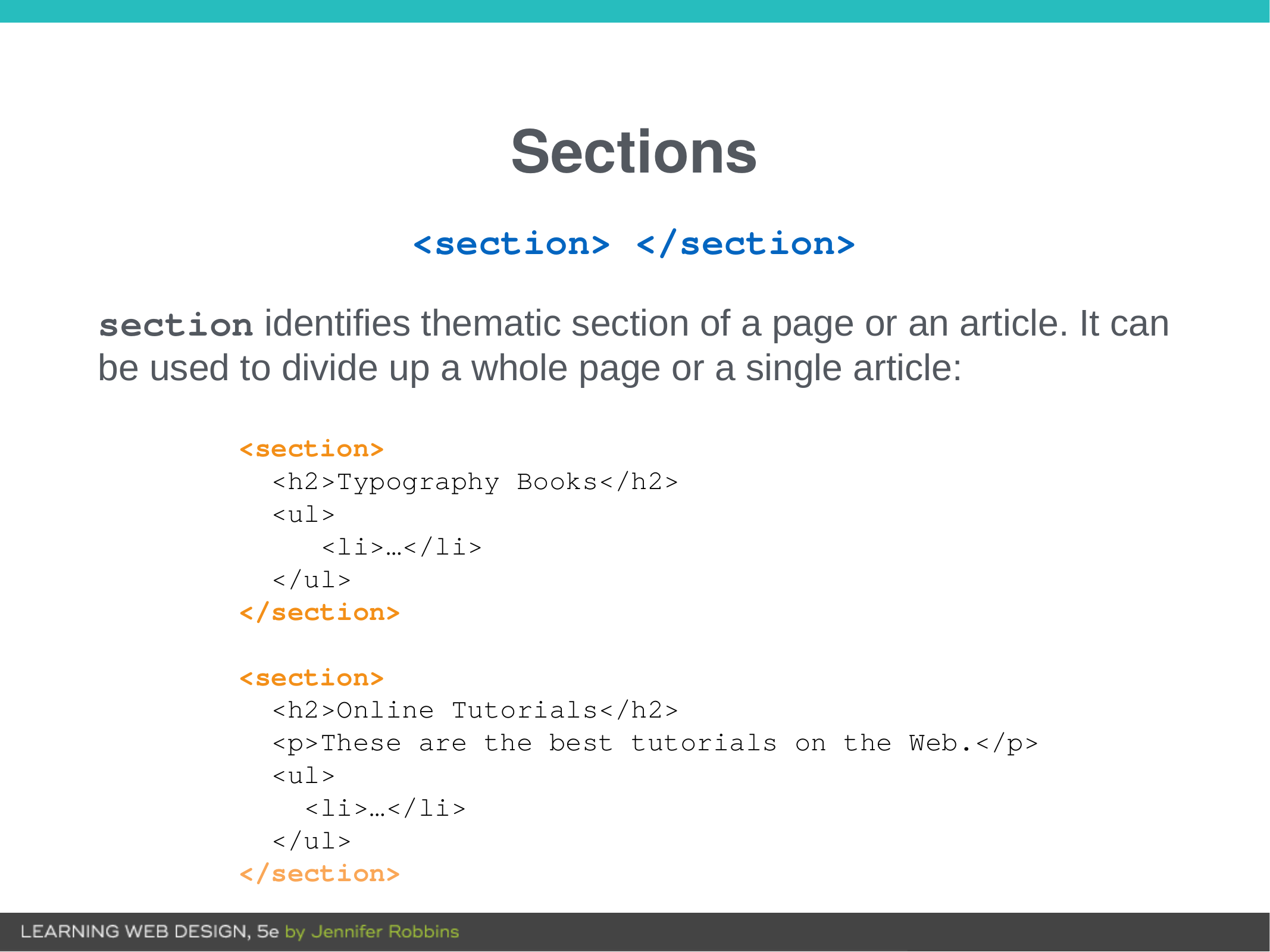

# Sections
<section> </section>
section identifies thematic section of a page or an article. It can be used to divide up a whole page or a single article:
<section>
  <h2>Typography Books</h2>
  <ul>
     <li>…</li>
  </ul>
</section>

<section>
  <h2>Online Tutorials</h2>
  <p>These are the best tutorials on the Web.</p>
  <ul>
    <li>…</li>
  </ul>
</section>